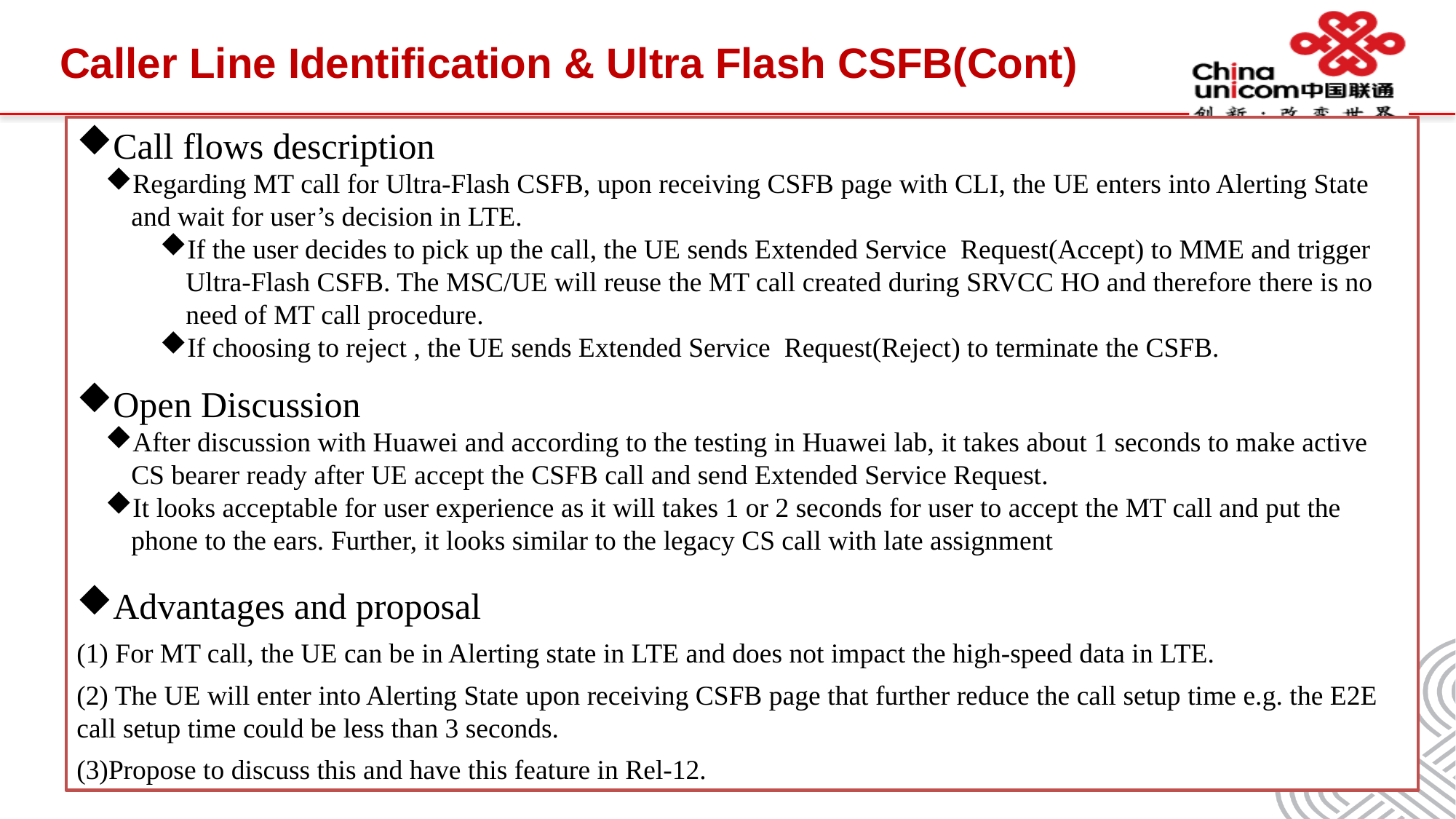

# Caller Line Identification & Ultra Flash CSFB(Cont)
Call flows description
Regarding MT call for Ultra-Flash CSFB, upon receiving CSFB page with CLI, the UE enters into Alerting State and wait for user’s decision in LTE.
If the user decides to pick up the call, the UE sends Extended Service  Request(Accept) to MME and trigger Ultra-Flash CSFB. The MSC/UE will reuse the MT call created during SRVCC HO and therefore there is no need of MT call procedure.
If choosing to reject , the UE sends Extended Service  Request(Reject) to terminate the CSFB.

Open Discussion
After discussion with Huawei and according to the testing in Huawei lab, it takes about 1 seconds to make active CS bearer ready after UE accept the CSFB call and send Extended Service Request.
It looks acceptable for user experience as it will takes 1 or 2 seconds for user to accept the MT call and put the phone to the ears. Further, it looks similar to the legacy CS call with late assignment

Advantages and proposal
(1) For MT call, the UE can be in Alerting state in LTE and does not impact the high-speed data in LTE.
(2) The UE will enter into Alerting State upon receiving CSFB page that further reduce the call setup time e.g. the E2E call setup time could be less than 3 seconds.
(3)Propose to discuss this and have this feature in Rel-12.